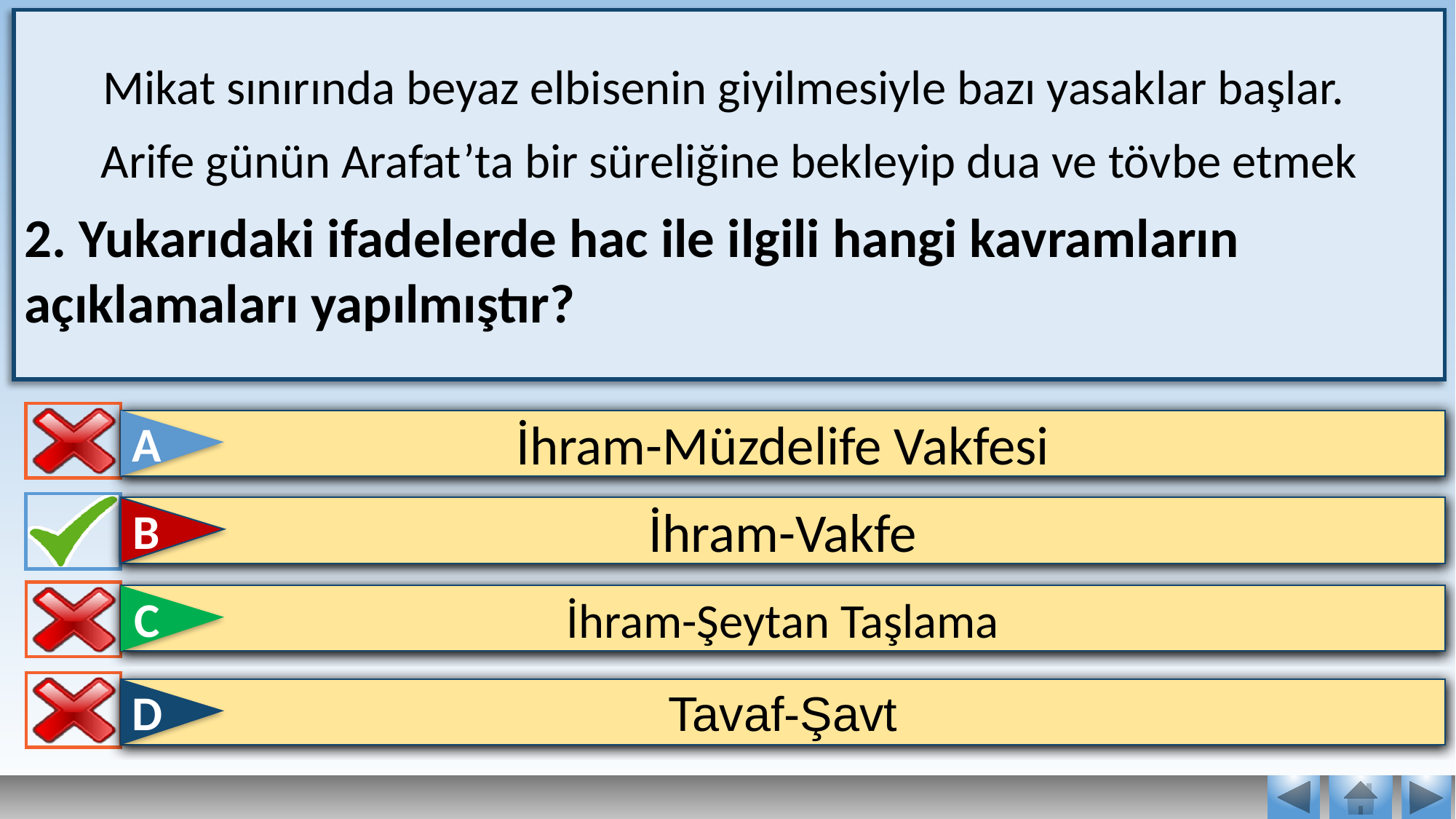

Mikat sınırında beyaz elbisenin giyilmesiyle bazı yasaklar başlar.
Arife günün Arafat’ta bir süreliğine bekleyip dua ve tövbe etmek
2. Yukarıdaki ifadelerde hac ile ilgili hangi kavramların açıklamaları yapılmıştır?
A

A
İhram-Müzdelife Vakfesi

B
İhram-Vakfe

C
İhram-Şeytan Taşlama

D
Tavaf-Şavt